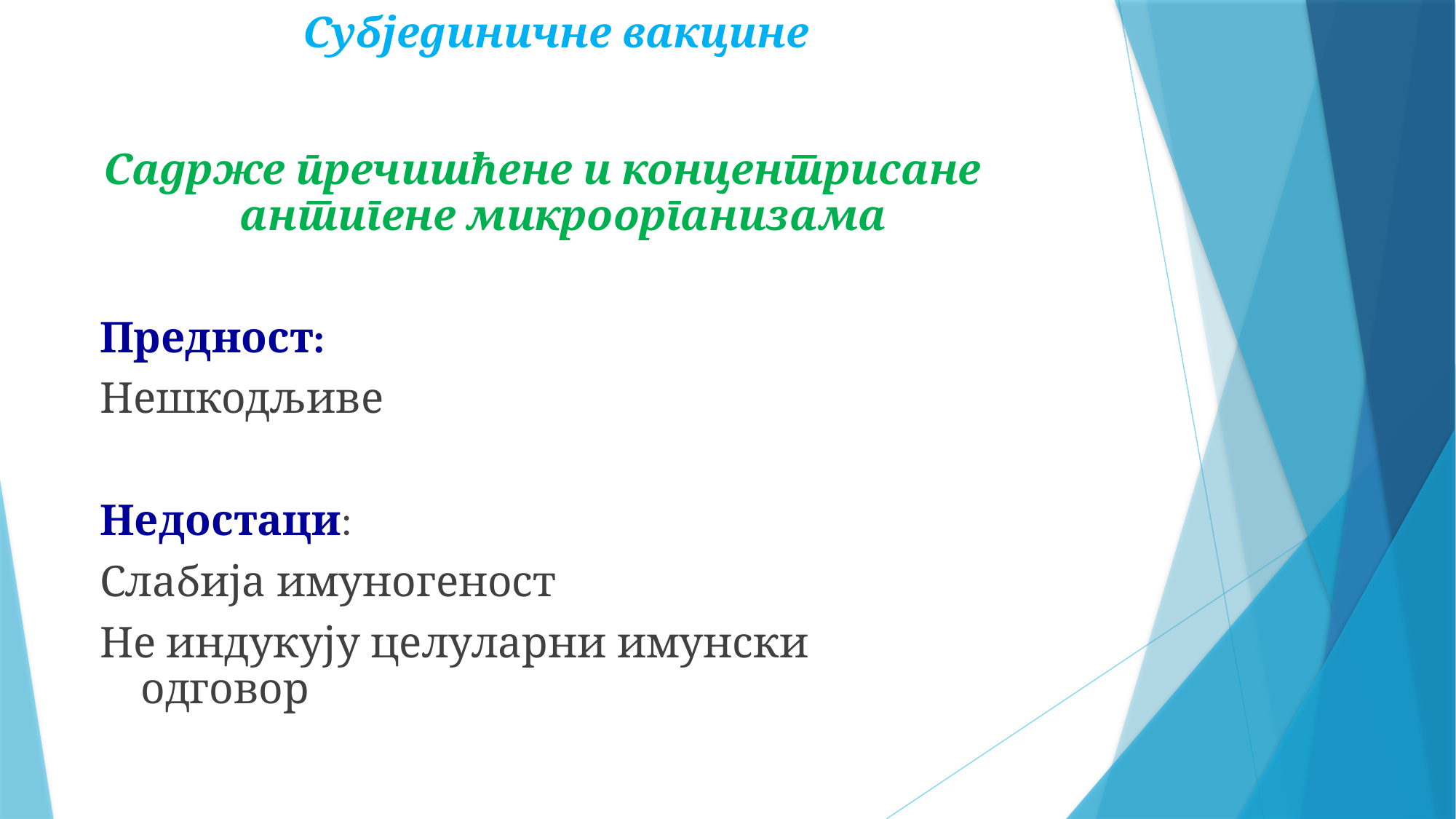

Субјединичне вакцине
Садрже пречишћене и концентрисане антигене микроорганизама

Предност:
Нешкодљиве

Недостаци:
Слабија имуногеност
Не индукују целуларни имунски одговор